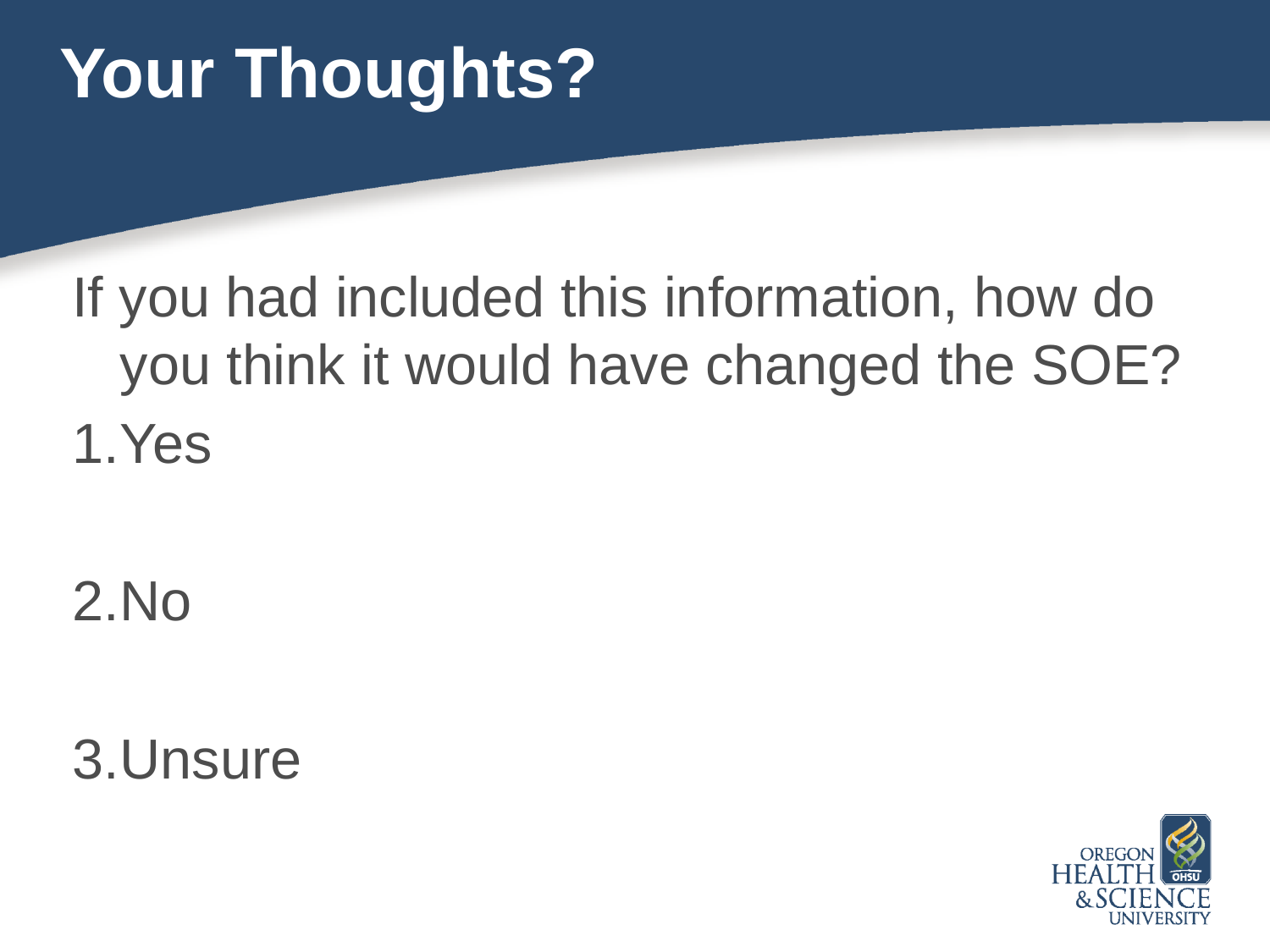

# Your Thoughts?
If you had included this information, how do you think it would have changed the SOE?
Yes

No

Unsure